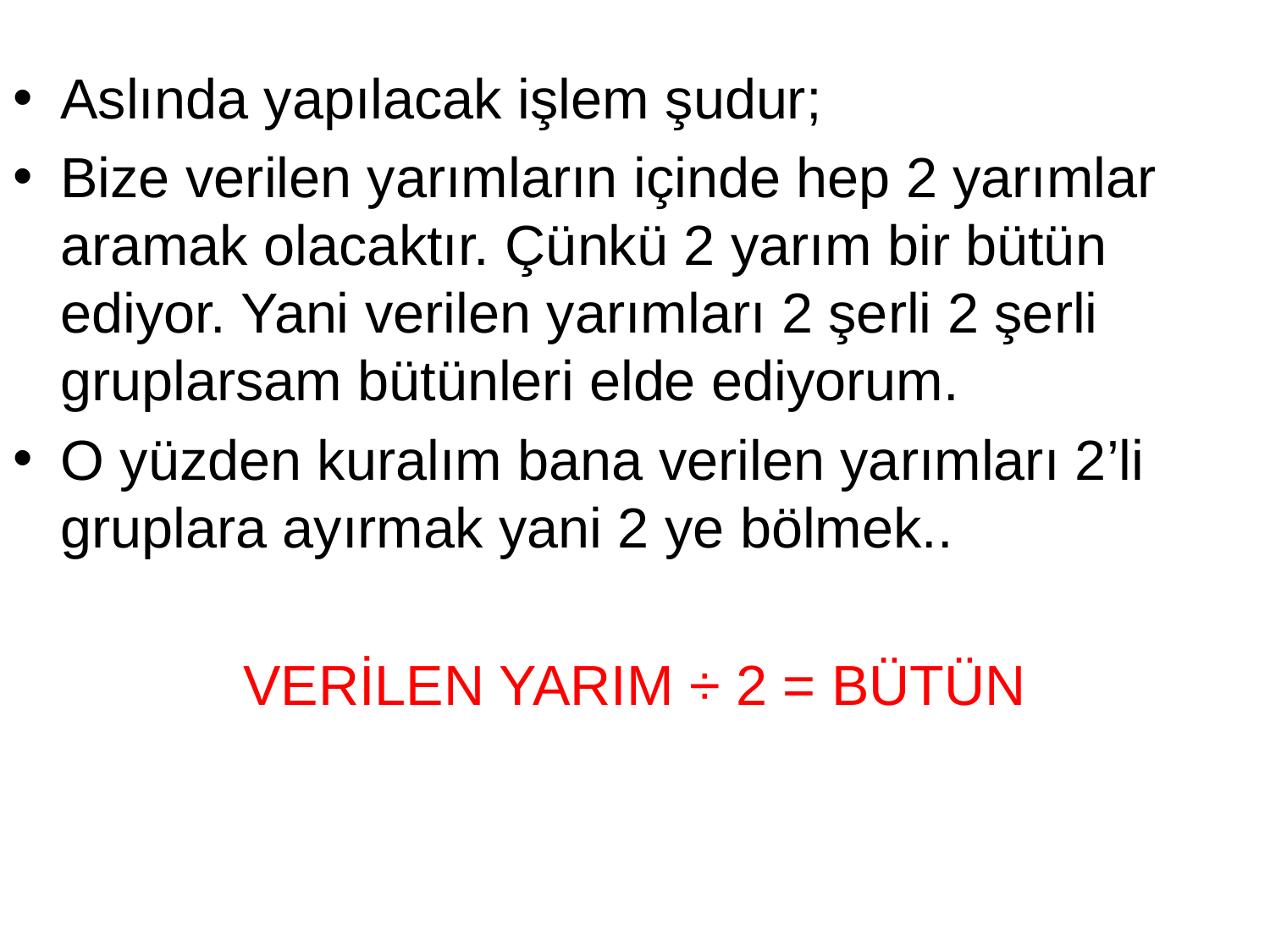

Aslında yapılacak işlem şudur;
Bize verilen yarımların içinde hep 2 yarımlar aramak olacaktır. Çünkü 2 yarım bir bütün ediyor. Yani verilen yarımları 2 şerli 2 şerli gruplarsam bütünleri elde ediyorum.
O yüzden kuralım bana verilen yarımları 2’li gruplara ayırmak yani 2 ye bölmek..

VERİLEN YARIM ÷ 2 = BÜTÜN